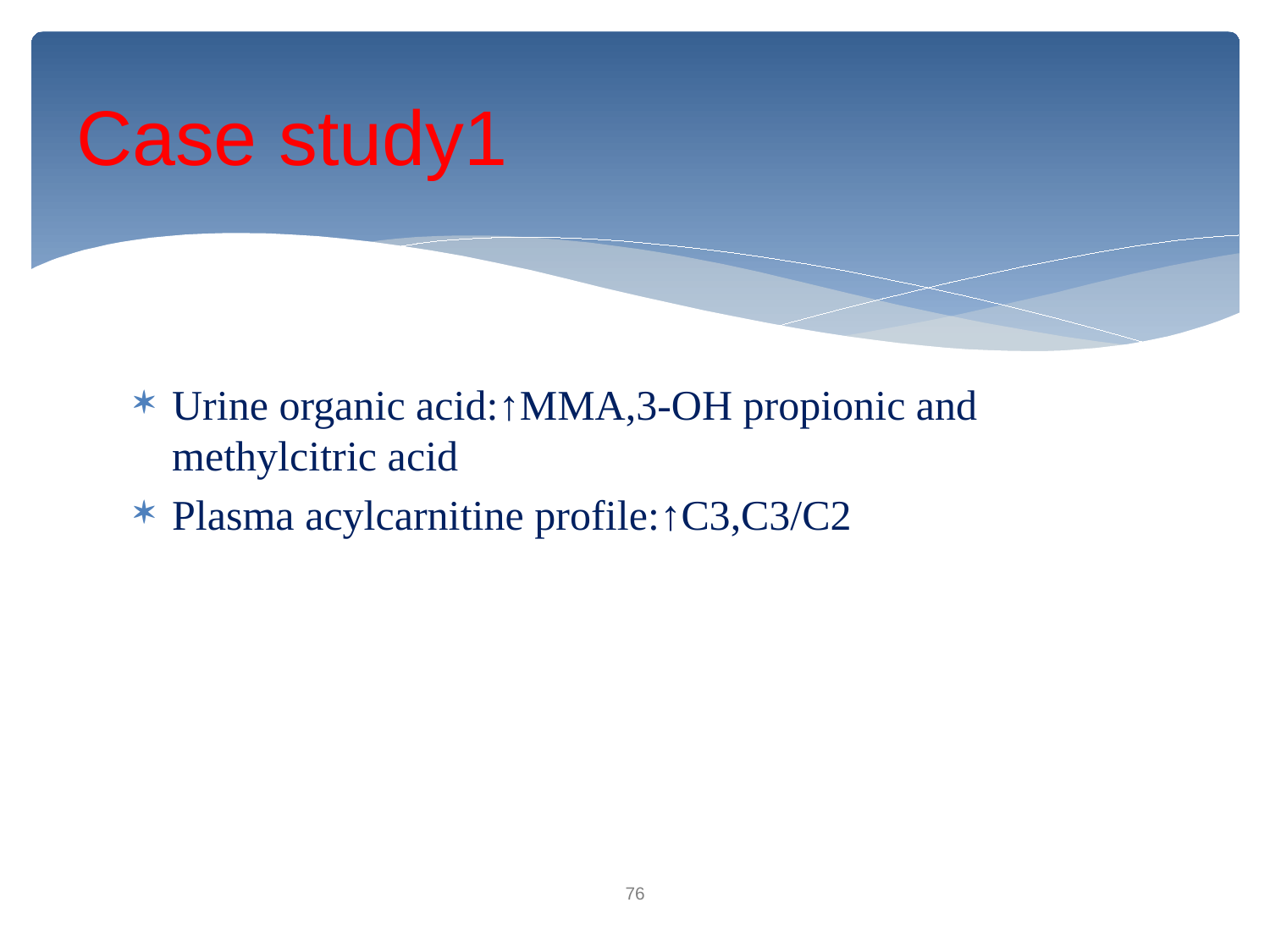

# Case study1
Urine organic acid:↑MMA,3-OH propionic and methylcitric acid
Plasma acylcarnitine profile:↑C3,C3/C2

76